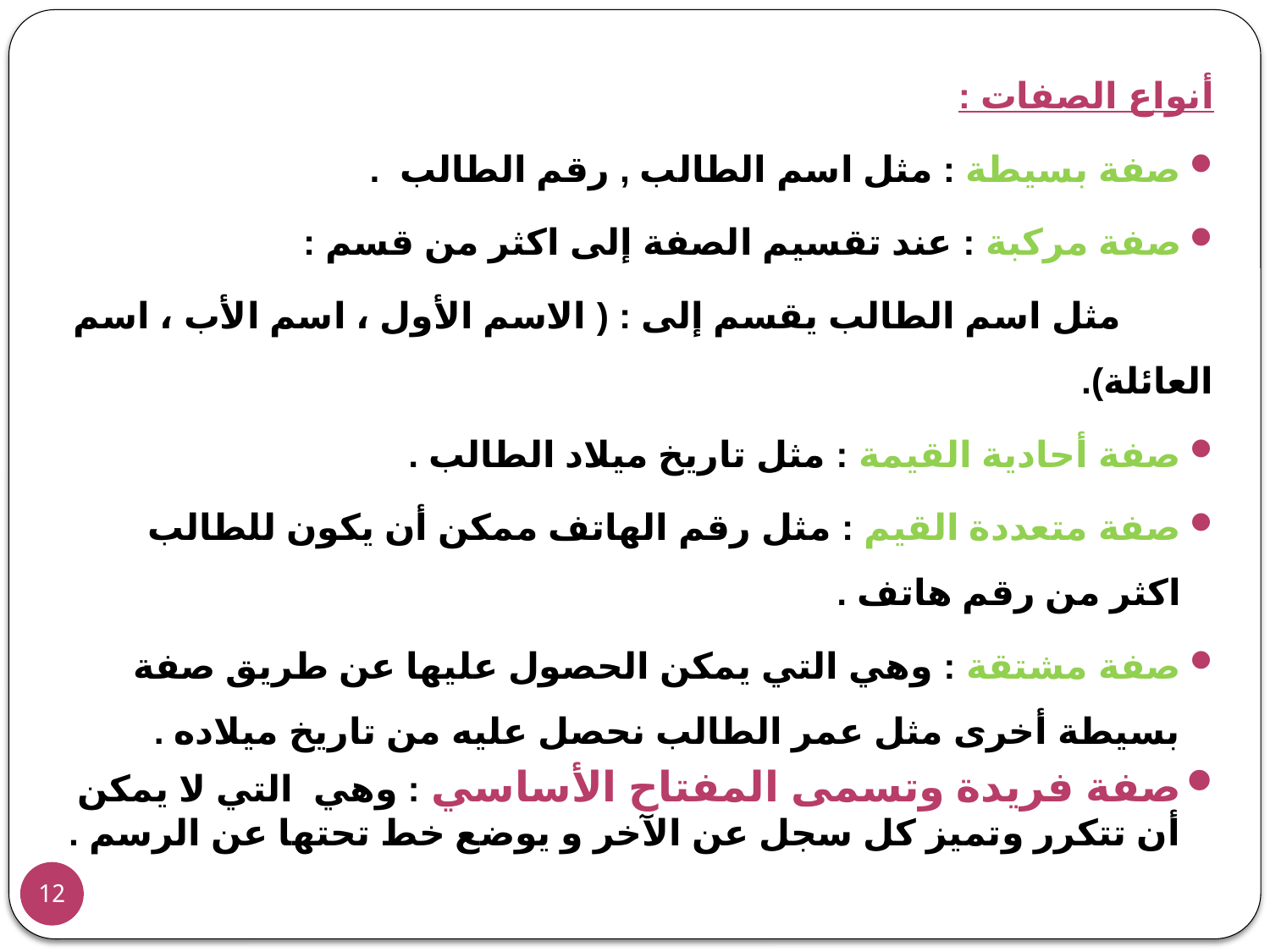

أنواع الصفات :
صفة بسيطة : مثل اسم الطالب , رقم الطالب  .
صفة مركبة : عند تقسيم الصفة إلى اكثر من قسم :
         مثل اسم الطالب يقسم إلى : ( الاسم الأول ، اسم الأب ، اسم العائلة).
صفة أحادية القيمة : مثل تاريخ ميلاد الطالب .
صفة متعددة القيم : مثل رقم الهاتف ممكن أن يكون للطالب اكثر من رقم هاتف .
صفة مشتقة : وهي التي يمكن الحصول عليها عن طريق صفة بسيطة أخرى مثل عمر الطالب نحصل عليه من تاريخ ميلاده .
صفة فريدة وتسمى المفتاح الأساسي : وهي  التي لا يمكن أن تتكرر وتميز كل سجل عن الآخر و يوضع خط تحتها عن الرسم .
12